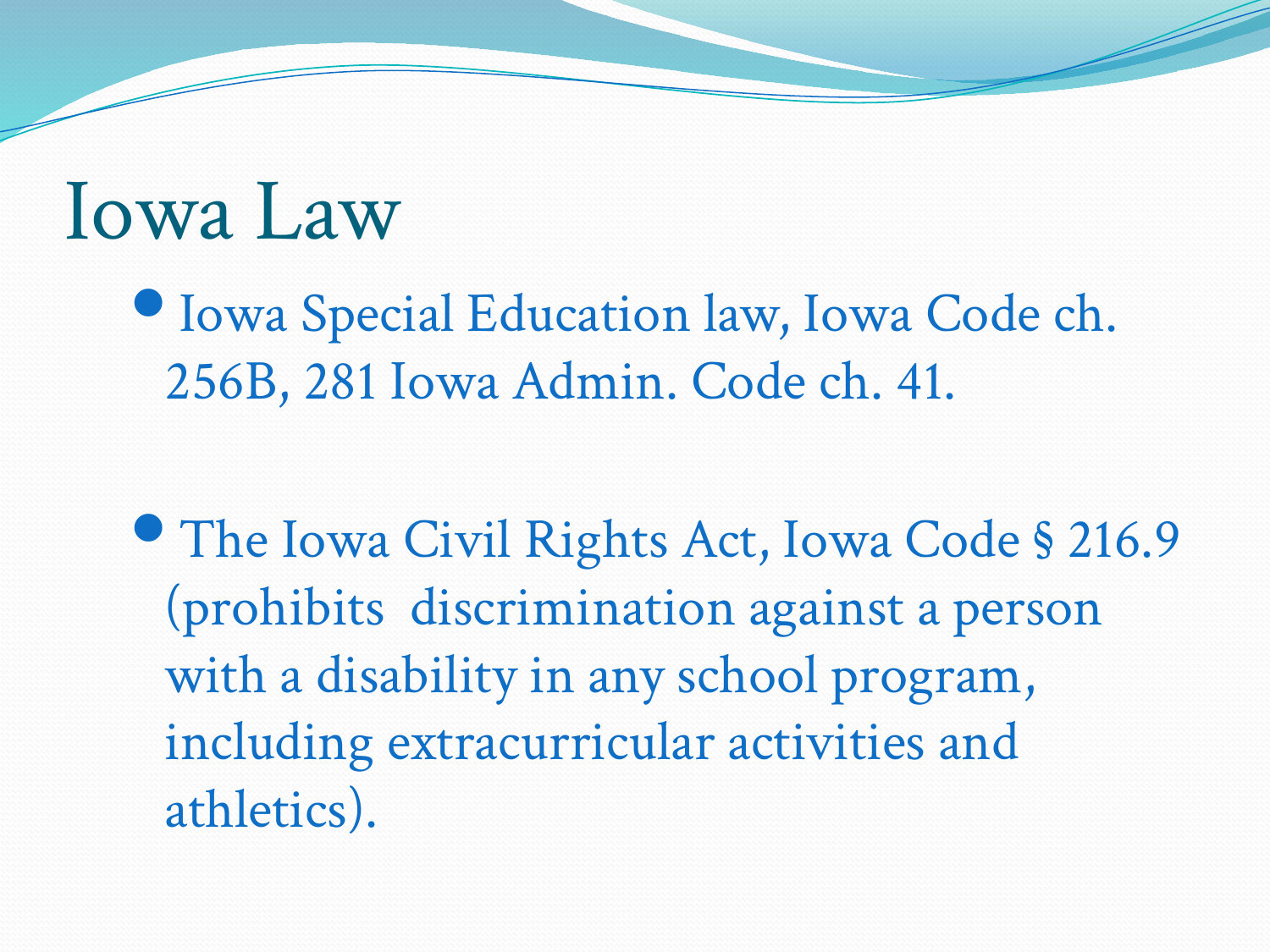

# Iowa Law
Iowa Special Education law, Iowa Code ch. 256B, 281 Iowa Admin. Code ch. 41.

The Iowa Civil Rights Act, Iowa Code § 216.9 (prohibits  discrimination against a person with a disability in any school program, including extracurricular activities and athletics).